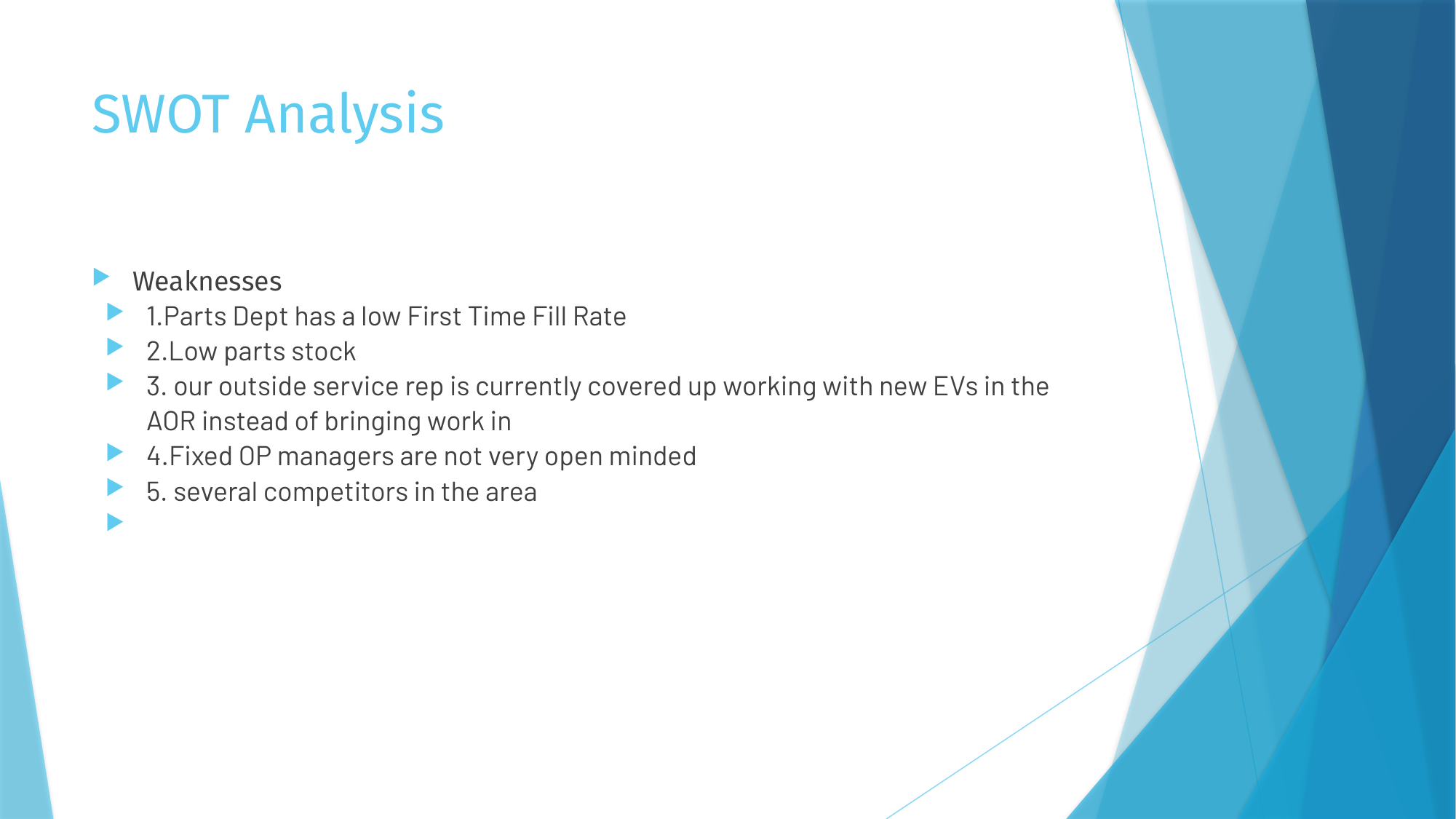

# SWOT Analysis
Weaknesses
1.Parts Dept has a low First Time Fill Rate
2.Low parts stock
3. our outside service rep is currently covered up working with new EVs in the AOR instead of bringing work in
4.Fixed OP managers are not very open minded
5. several competitors in the area